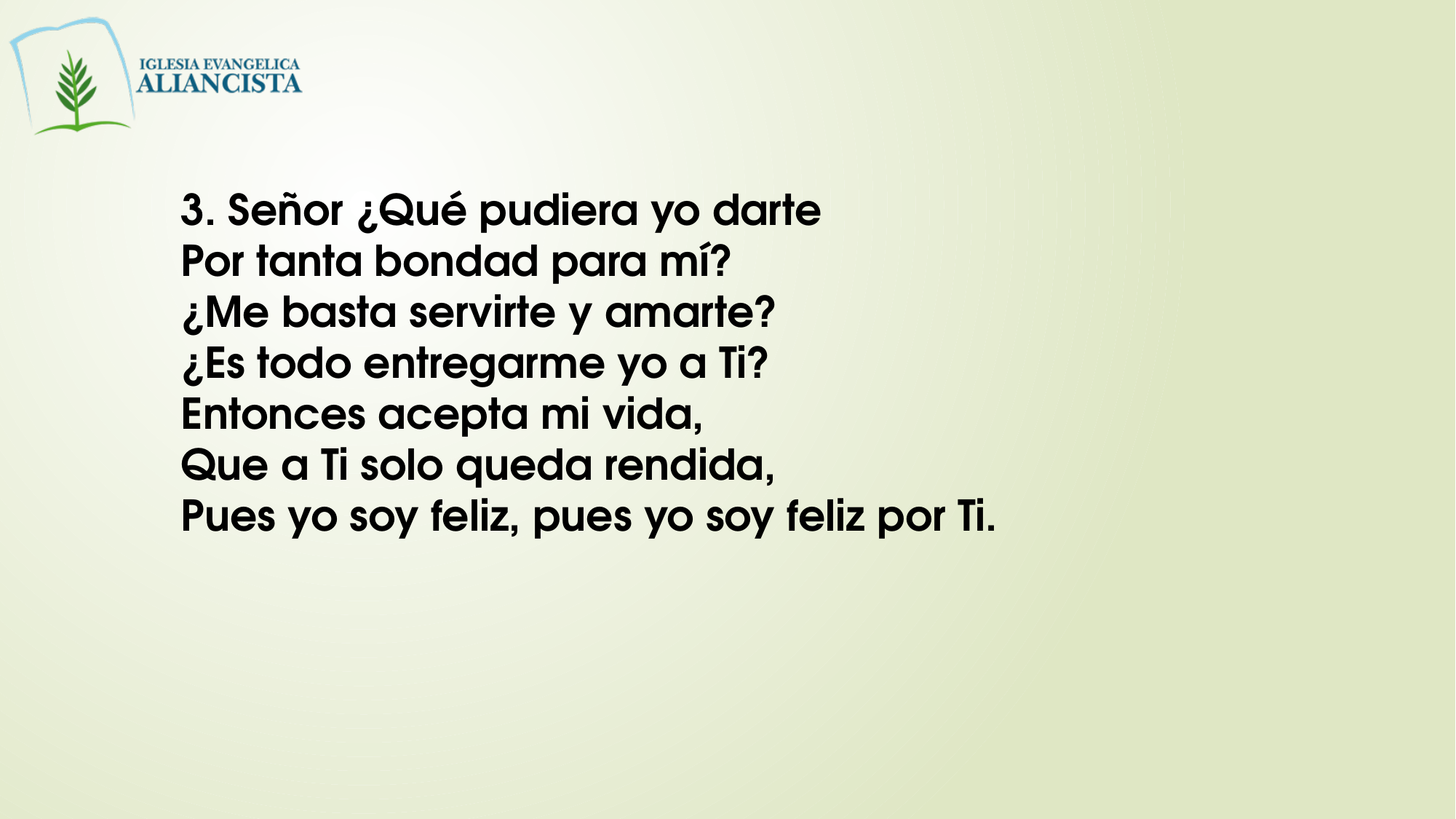

3. Señor ¿Qué pudiera yo darte
Por tanta bondad para mí?
¿Me basta servirte y amarte?
¿Es todo entregarme yo a Ti?
Entonces acepta mi vida,
Que a Ti solo queda rendida,
Pues yo soy feliz, pues yo soy feliz por Ti.